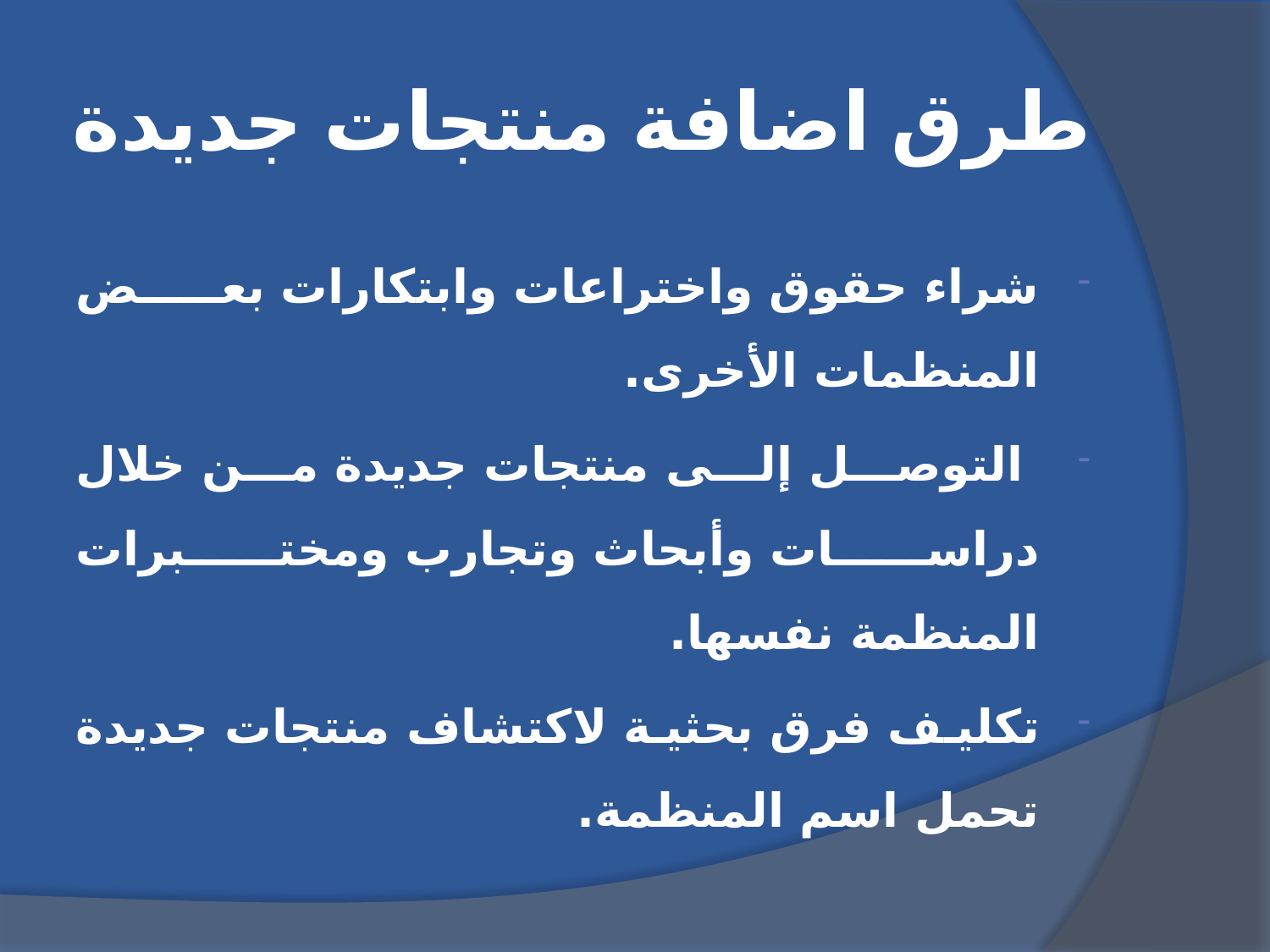

# طرق اضافة منتجات جديدة
شراء حقوق واختراعات وابتكارات بعض المنظمات الأخرى.
 التوصل إلى منتجات جديدة من خلال دراسات وأبحاث وتجارب ومختبرات المنظمة نفسها.
تكليف فرق بحثية لاكتشاف منتجات جديدة تحمل اسم المنظمة.